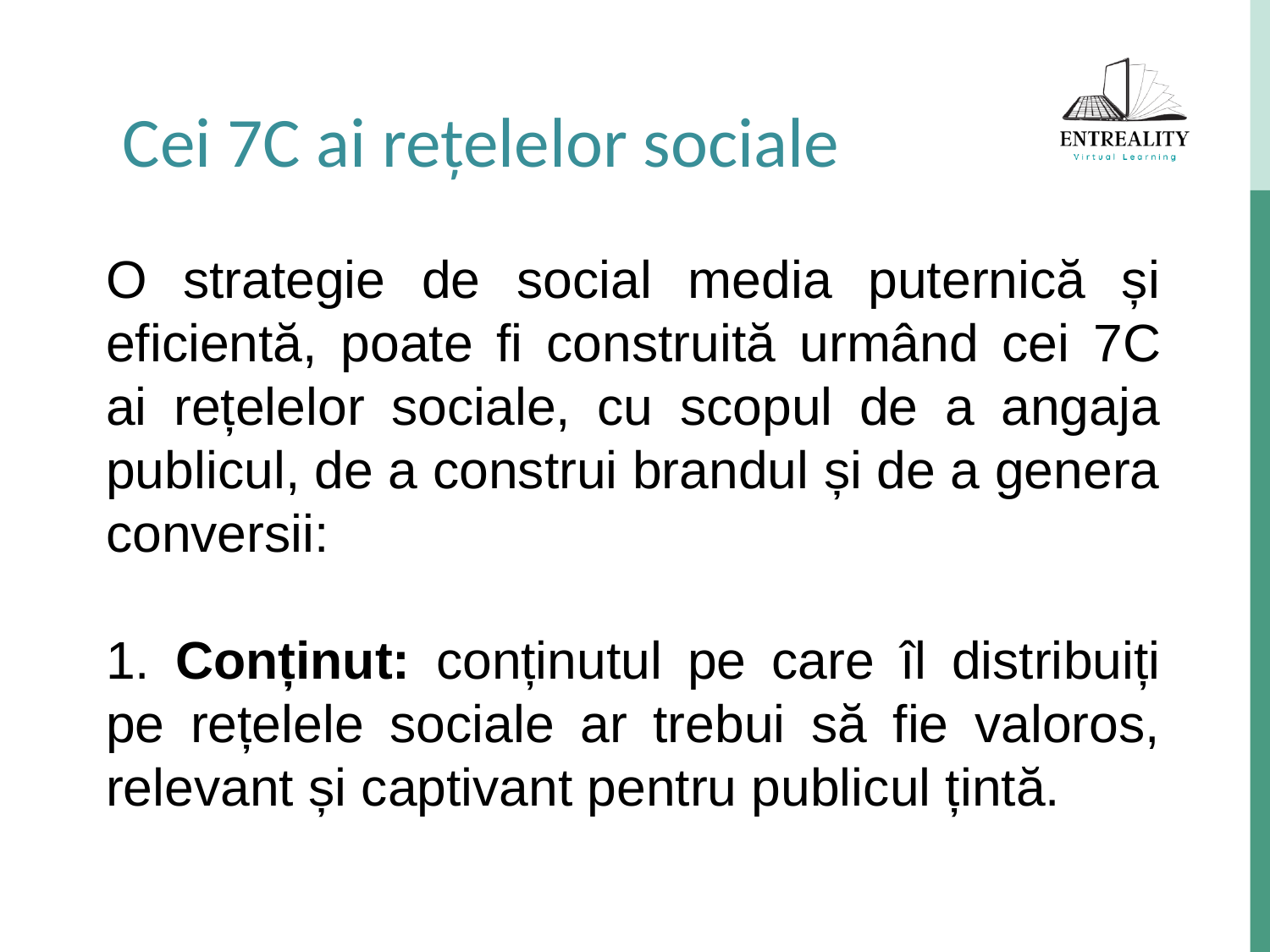

Cei 7C ai rețelelor sociale
O strategie de social media puternică și eficientă, poate fi construită urmând cei 7C ai rețelelor sociale, cu scopul de a angaja publicul, de a construi brandul și de a genera conversii:

1. Conținut: conținutul pe care îl distribuiți pe rețelele sociale ar trebui să fie valoros, relevant și captivant pentru publicul țintă.